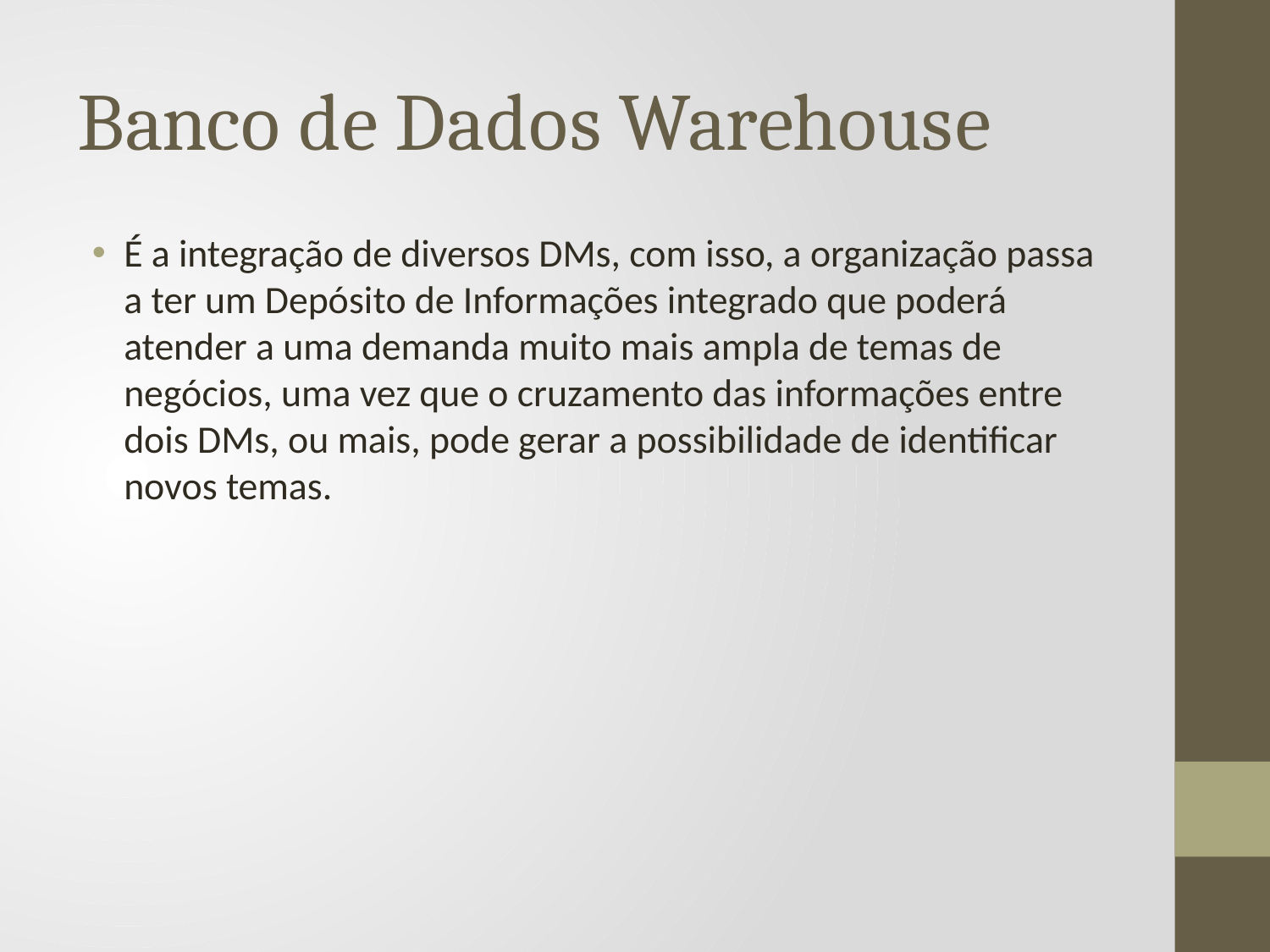

# Banco de Dados Warehouse
É a integração de diversos DMs, com isso, a organização passa a ter um Depósito de Informações integrado que poderá atender a uma demanda muito mais ampla de temas de negócios, uma vez que o cruzamento das informações entre dois DMs, ou mais, pode gerar a possibilidade de identificar novos temas.